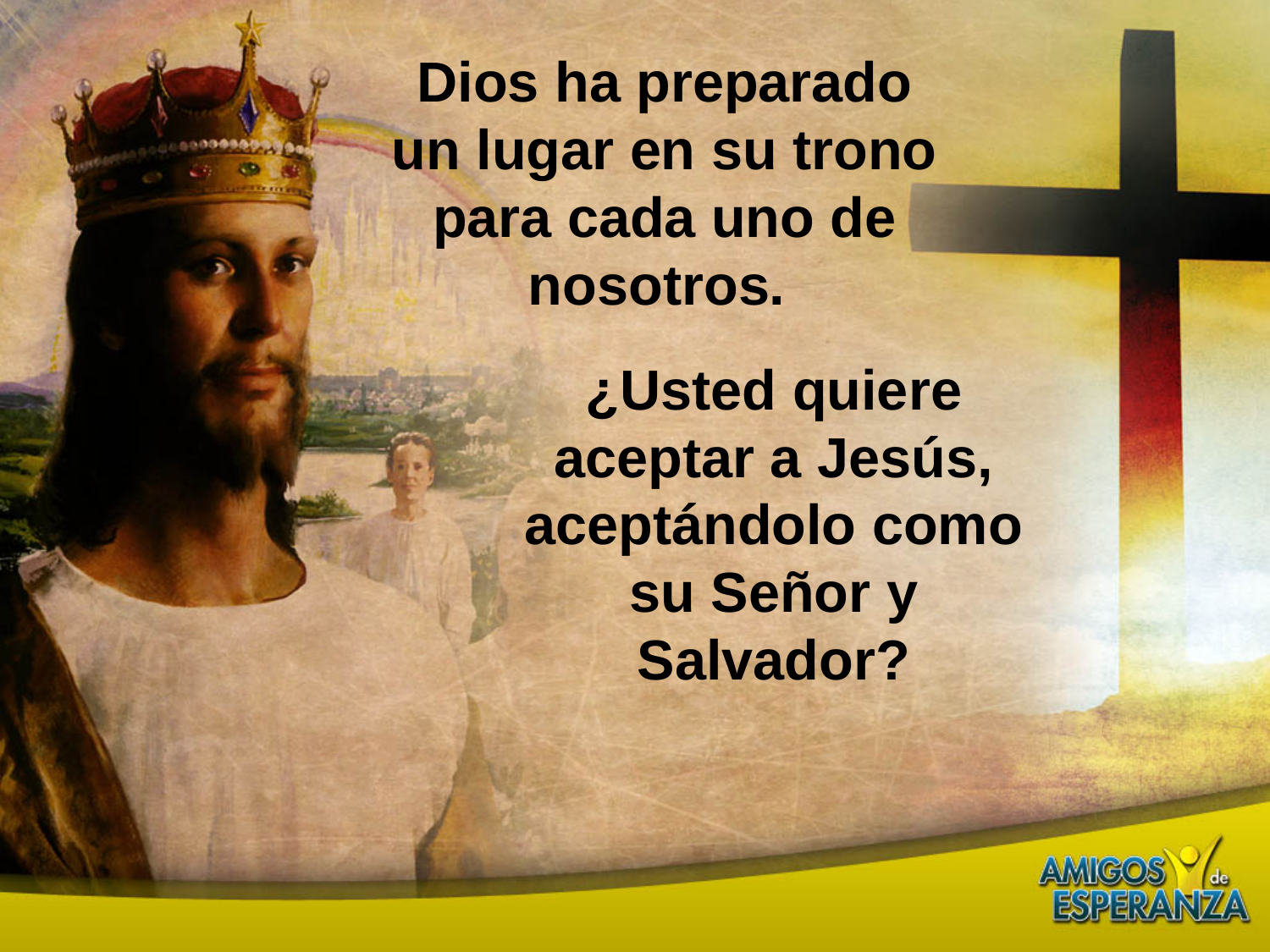

Dios ha preparado un lugar en su trono para cada uno de nosotros.
¿Usted quiere aceptar a Jesús, aceptándolo como su Señor y Salvador?